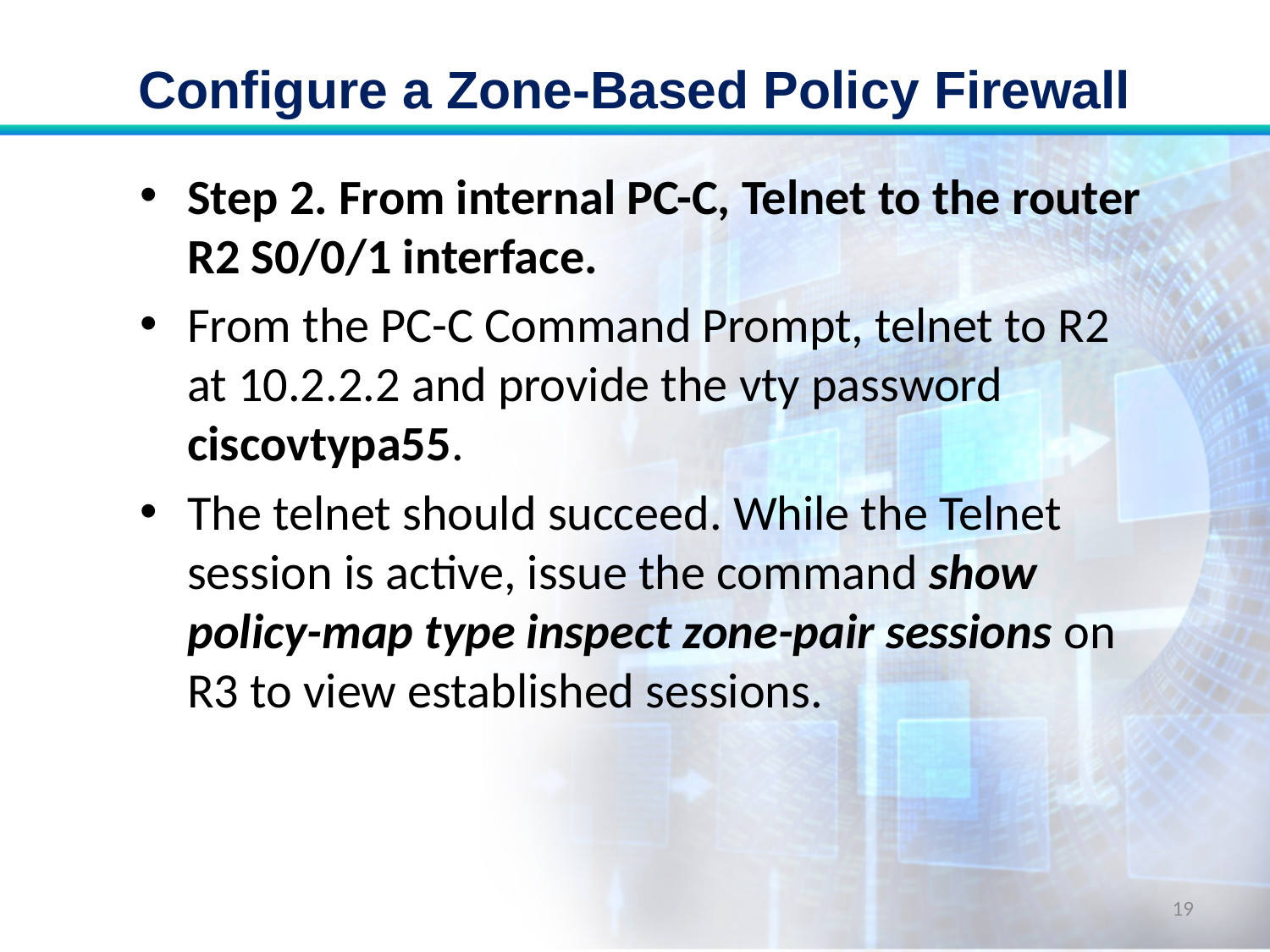

# Configure a Zone-Based Policy Firewall
Step 2. From internal PC-C, Telnet to the router R2 S0/0/1 interface.
From the PC-C Command Prompt, telnet to R2 at 10.2.2.2 and provide the vty password ciscovtypa55.
The telnet should succeed. While the Telnet session is active, issue the command show policy-map type inspect zone-pair sessions on R3 to view established sessions.

19